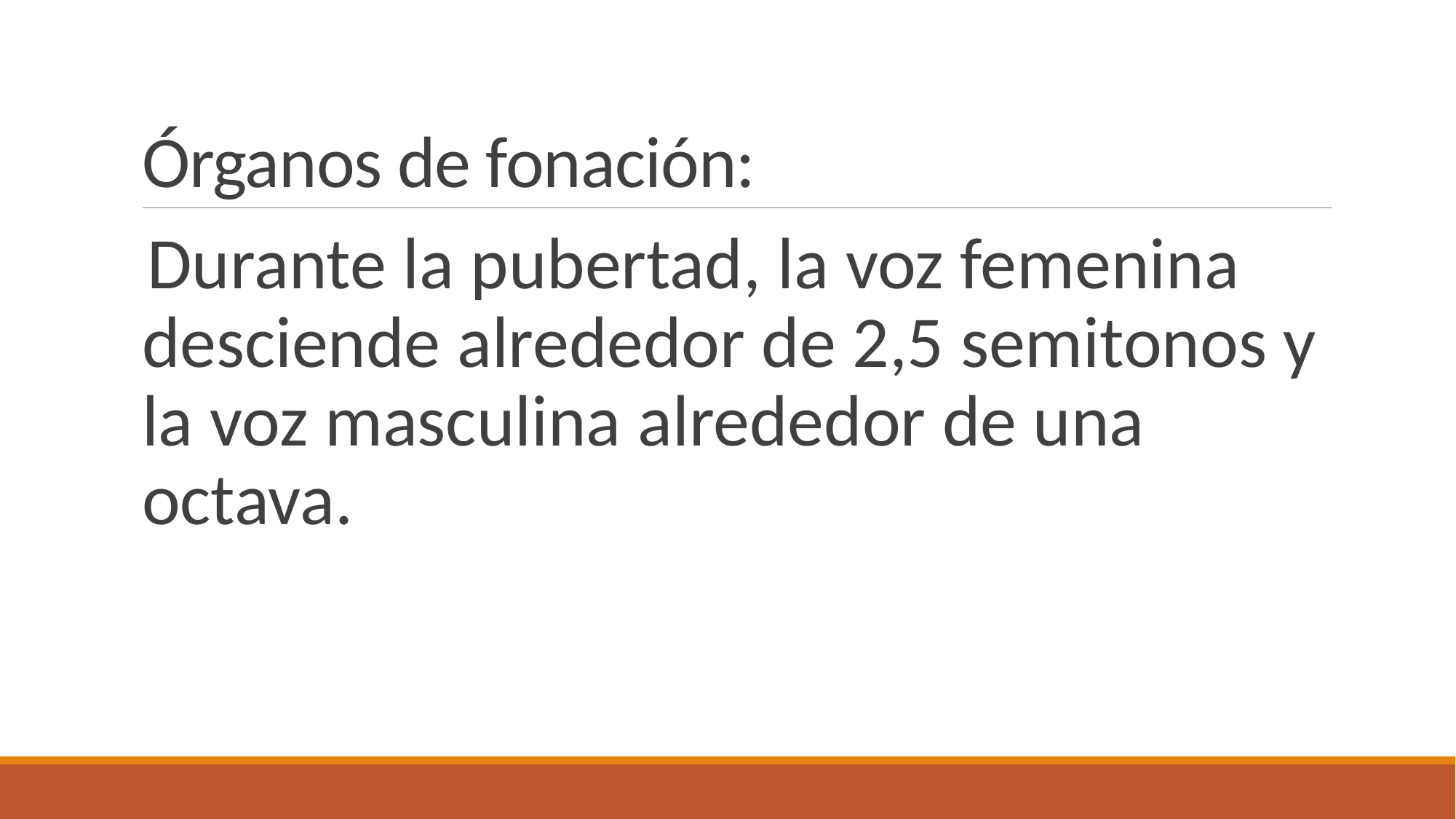

# Órganos de fonación:
Durante la pubertad, la voz femenina desciende alrededor de 2,5 semitonos y la voz masculina alrededor de una octava.